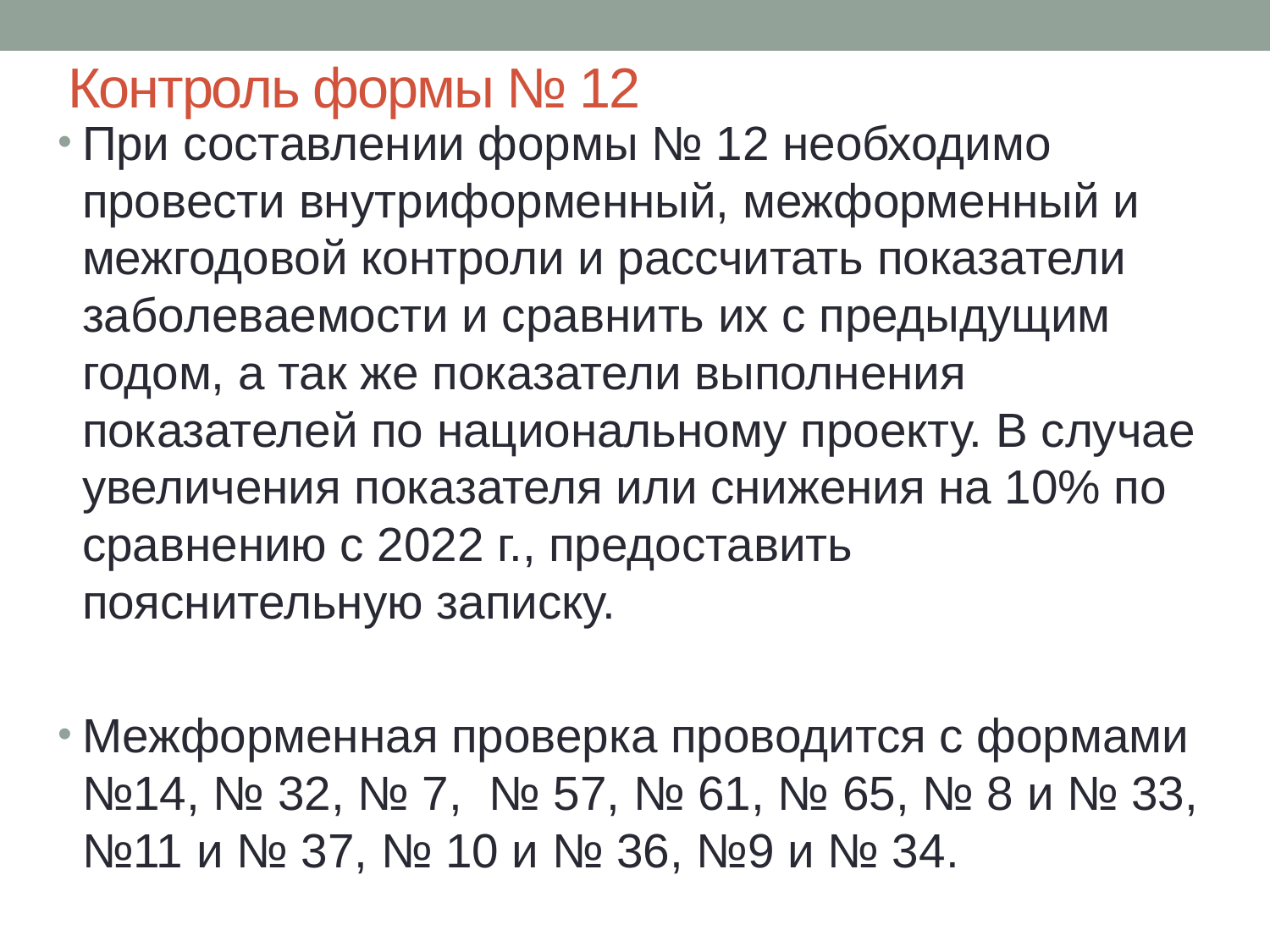

# Контроль формы № 12
При составлении формы № 12 необходимо провести внутриформенный, межформенный и межгодовой контроли и рассчитать показатели заболеваемости и сравнить их с предыдущим годом, а так же показатели выполнения показателей по национальному проекту. В случае увеличения показателя или снижения на 10% по сравнению с 2022 г., предоставить пояснительную записку.

Межформенная проверка проводится с формами №14, № 32, № 7,  № 57, № 61, № 65, № 8 и № 33, №11 и № 37, № 10 и № 36, №9 и № 34.